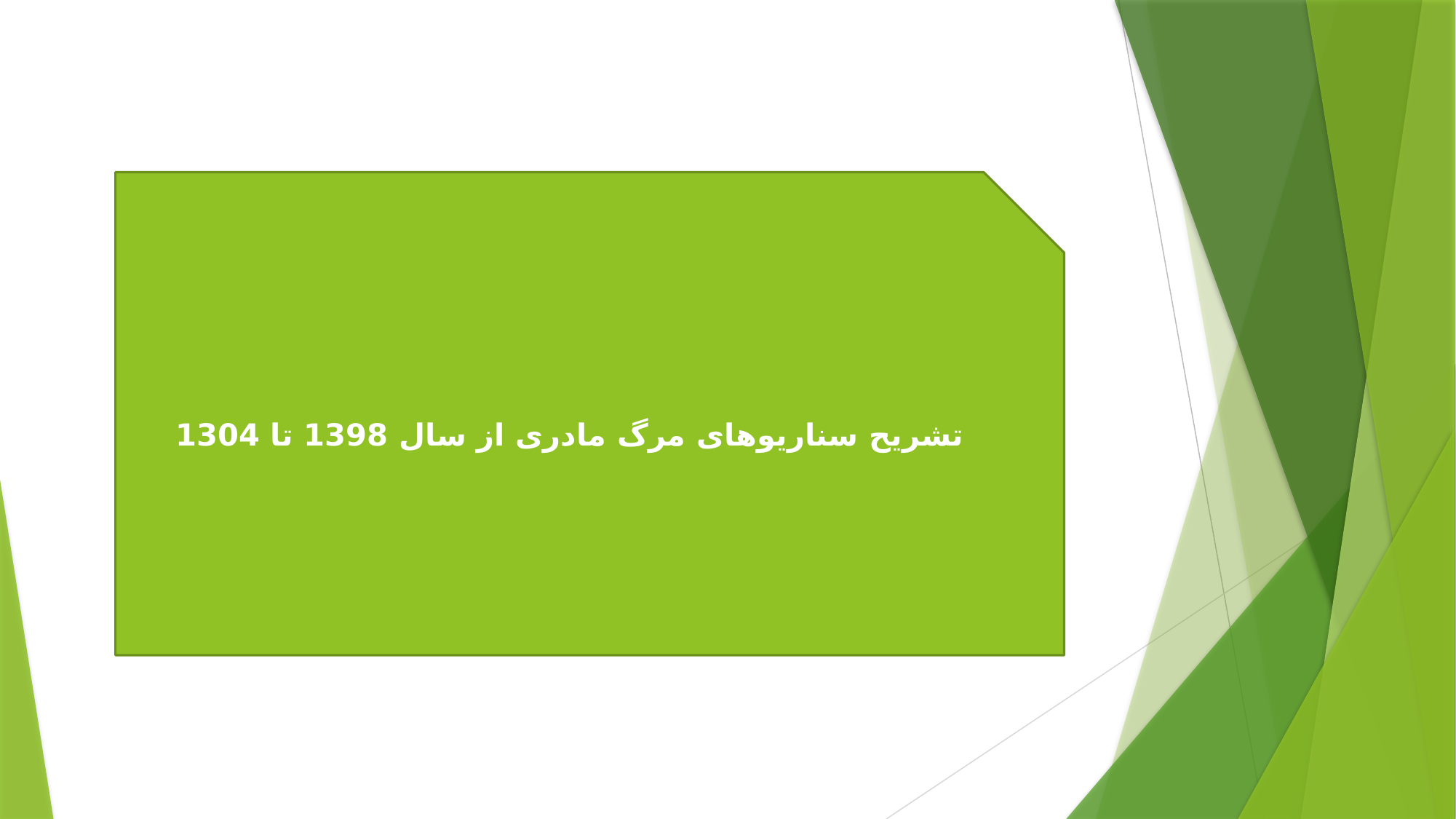

#
تشریح سناریوهای مرگ مادری از سال 1398 تا 1304